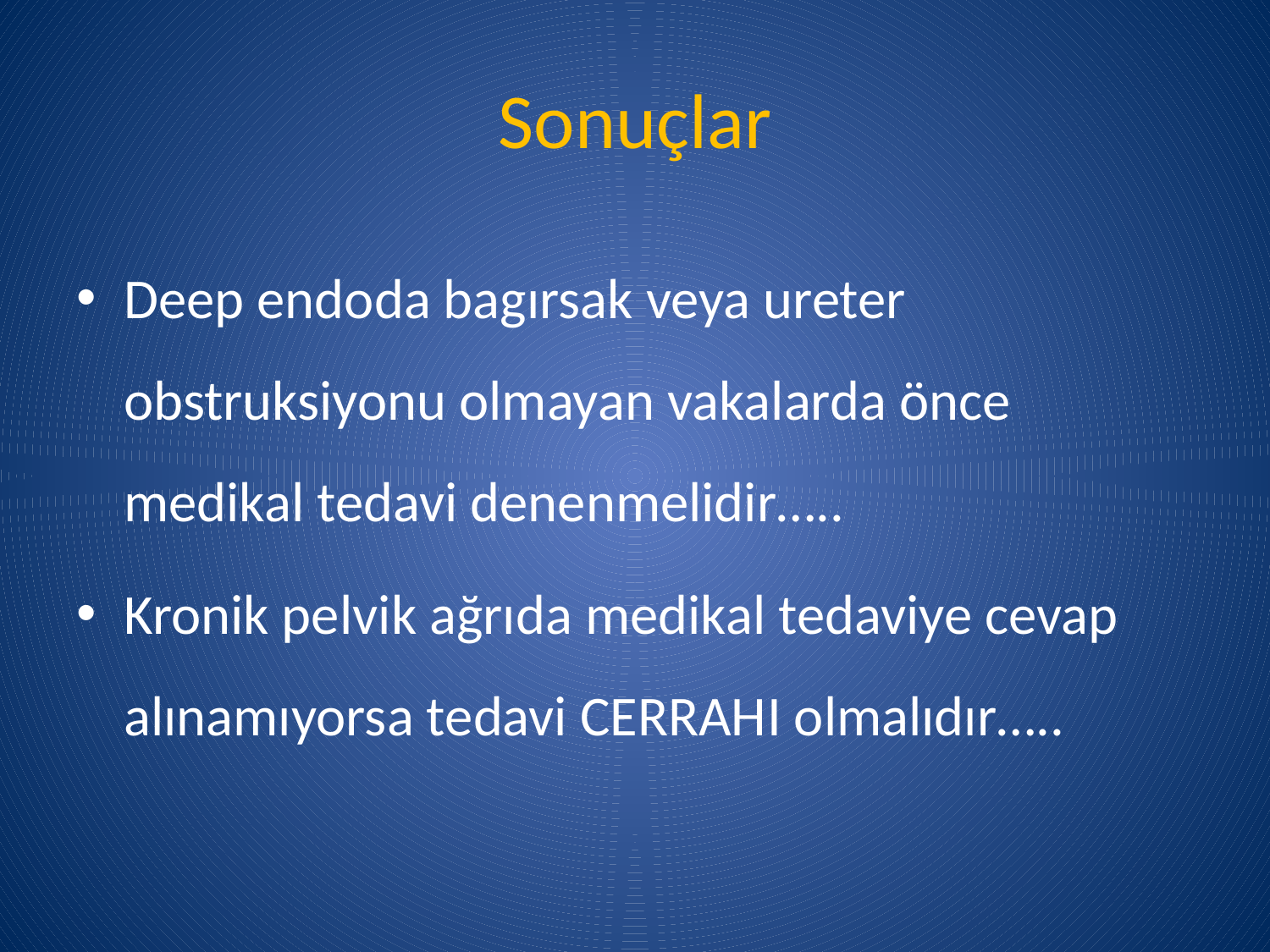

# Sonuçlar
Deep endoda bagırsak veya ureter obstruksiyonu olmayan vakalarda önce medikal tedavi denenmelidir…..
Kronik pelvik ağrıda medikal tedaviye cevap alınamıyorsa tedavi CERRAHI olmalıdır…..